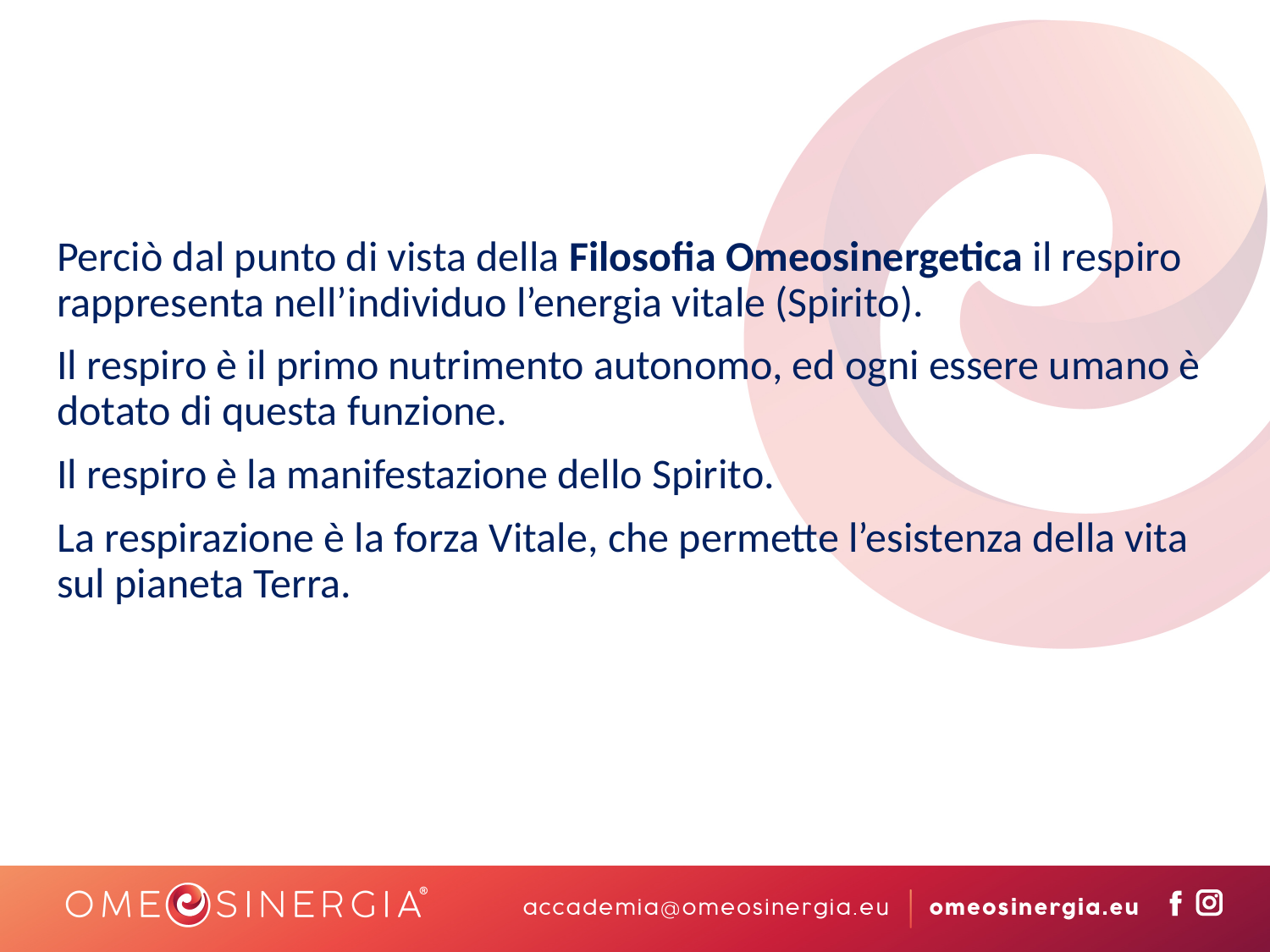

Perciò dal punto di vista della Filosofia Omeosinergetica il respiro rappresenta nell’individuo l’energia vitale (Spirito).
Il respiro è il primo nutrimento autonomo, ed ogni essere umano è dotato di questa funzione.
Il respiro è la manifestazione dello Spirito.
La respirazione è la forza Vitale, che permette l’esistenza della vita sul pianeta Terra.